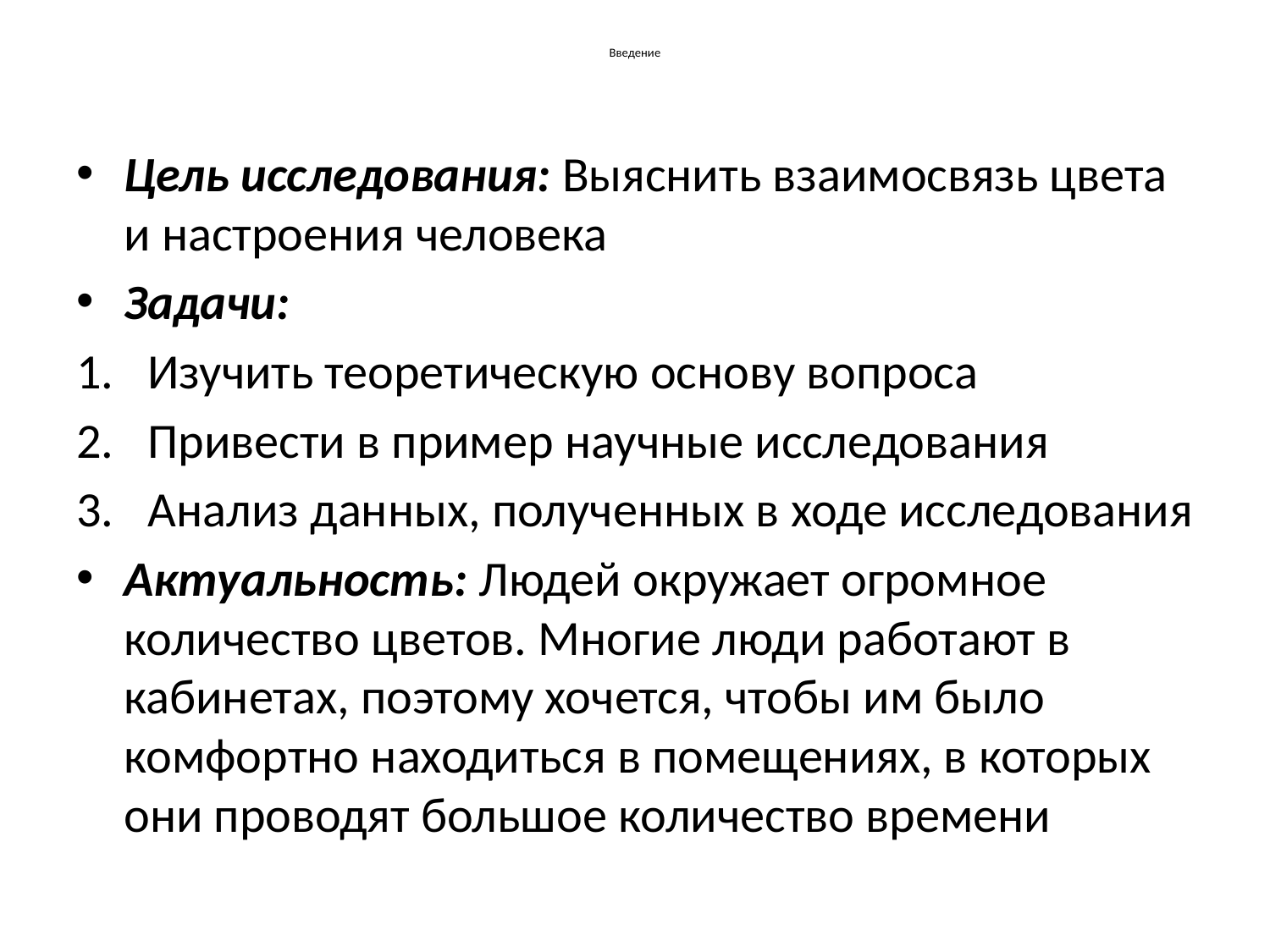

# Введение
Цель исследования: Выяснить взаимосвязь цвета и настроения человека
Задачи:
Изучить теоретическую основу вопроса
Привести в пример научные исследования
Анализ данных, полученных в ходе исследования
Актуальность: Людей окружает огромное количество цветов. Многие люди работают в кабинетах, поэтому хочется, чтобы им было комфортно находиться в помещениях, в которых они проводят большое количество времени